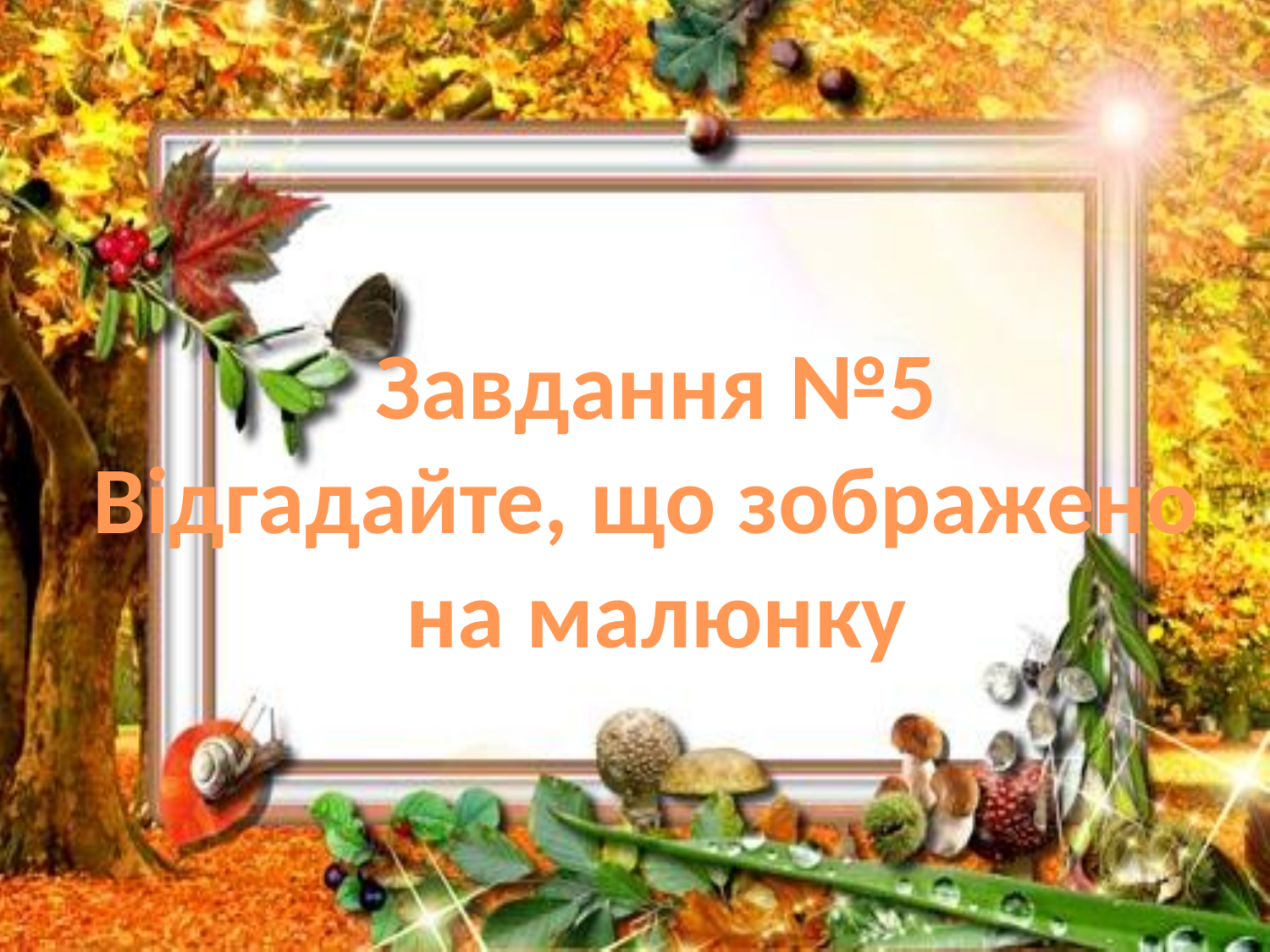

Завдання №5
Відгадайте, що зображено
на малюнку